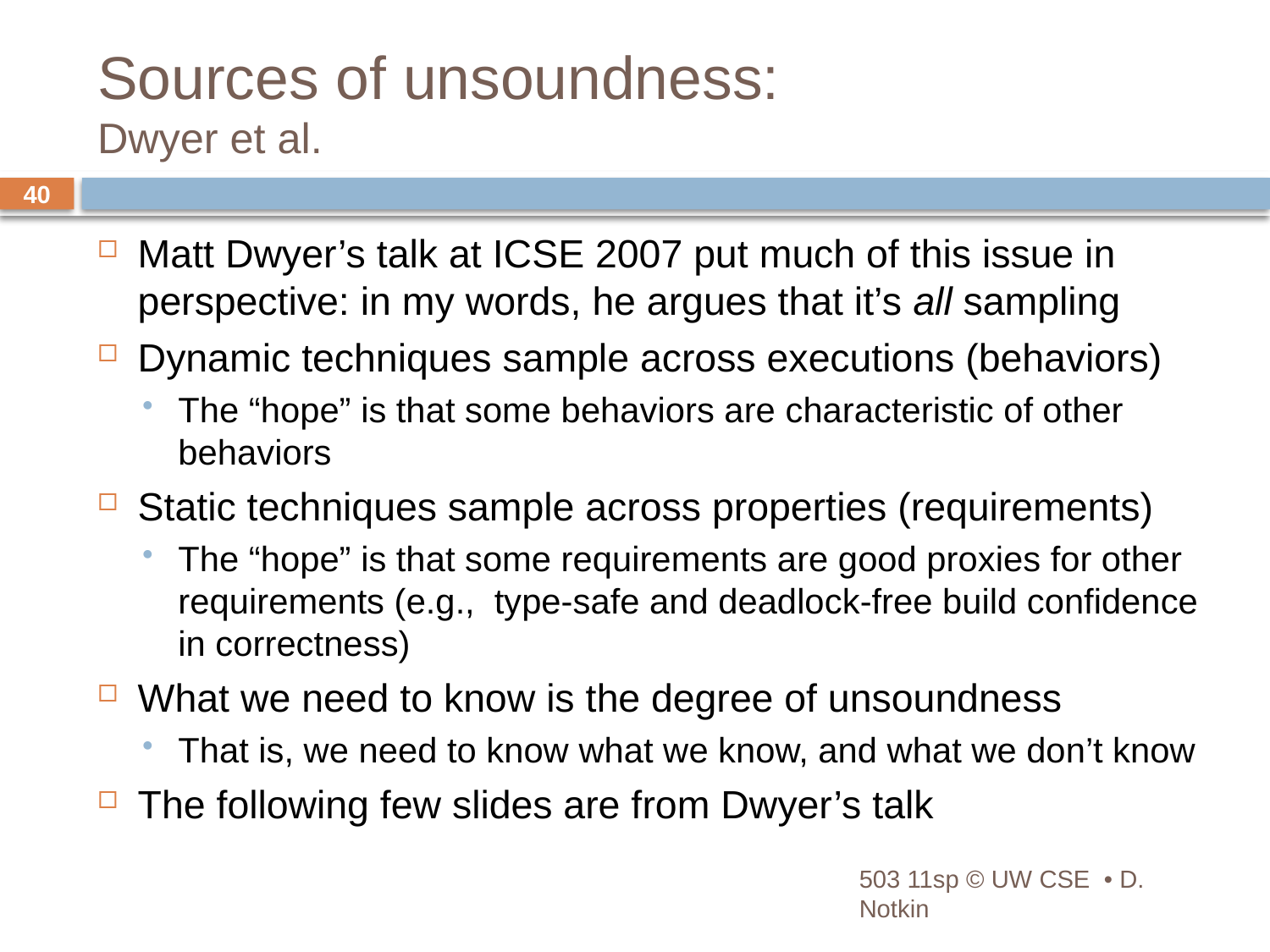

# Sources of unsoundness: Dwyer et al.
40
Matt Dwyer’s talk at ICSE 2007 put much of this issue in perspective: in my words, he argues that it’s all sampling
Dynamic techniques sample across executions (behaviors)
The “hope” is that some behaviors are characteristic of other behaviors
Static techniques sample across properties (requirements)
The “hope” is that some requirements are good proxies for other requirements (e.g.,  type-safe and deadlock-free build confidence in correctness)
What we need to know is the degree of unsoundness
That is, we need to know what we know, and what we don’t know
The following few slides are from Dwyer’s talk
503 11sp © UW CSE  • D. Notkin